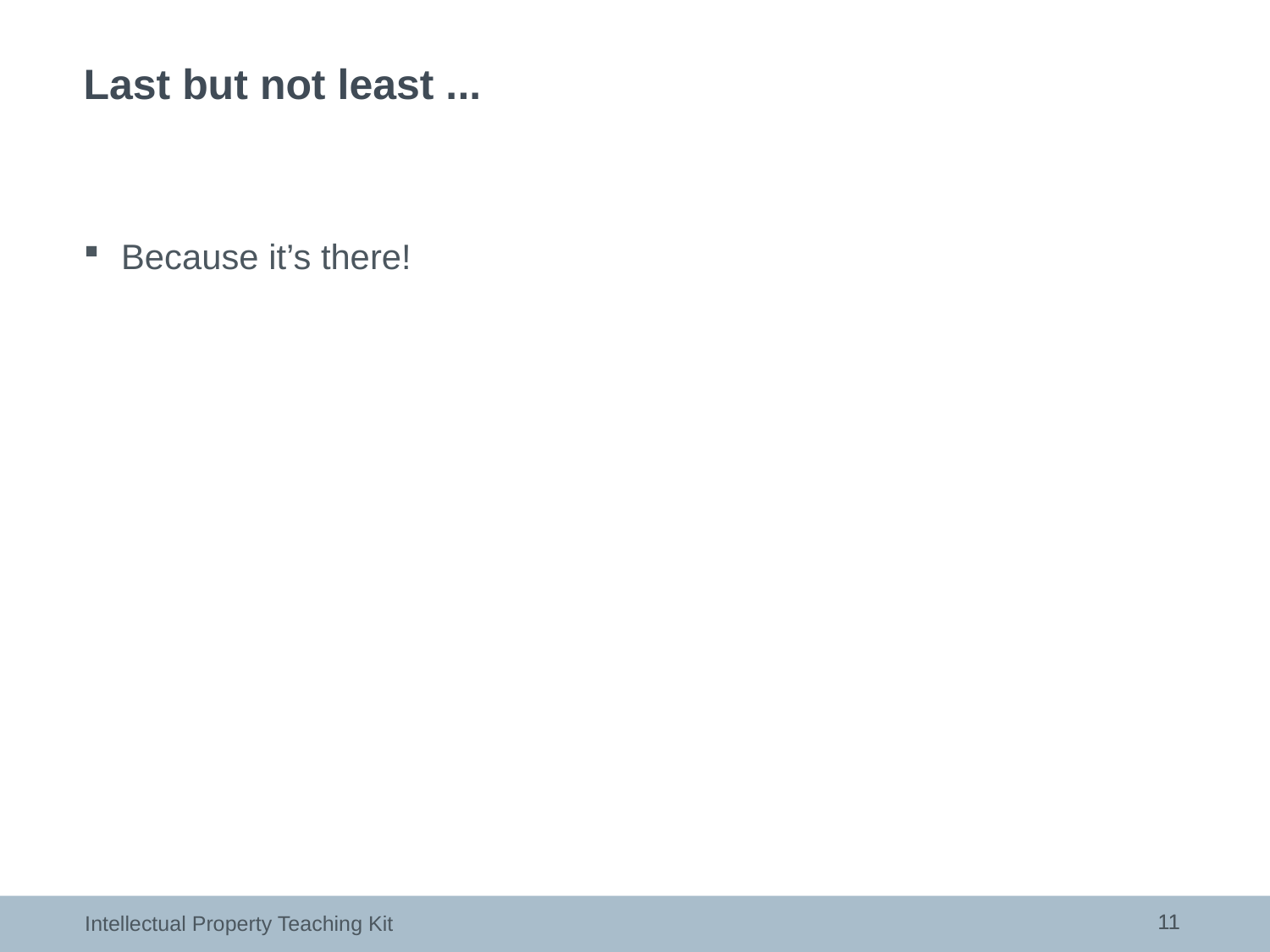

# Last but not least ...
Because it’s there!

11
11
Intellectual Property Teaching Kit